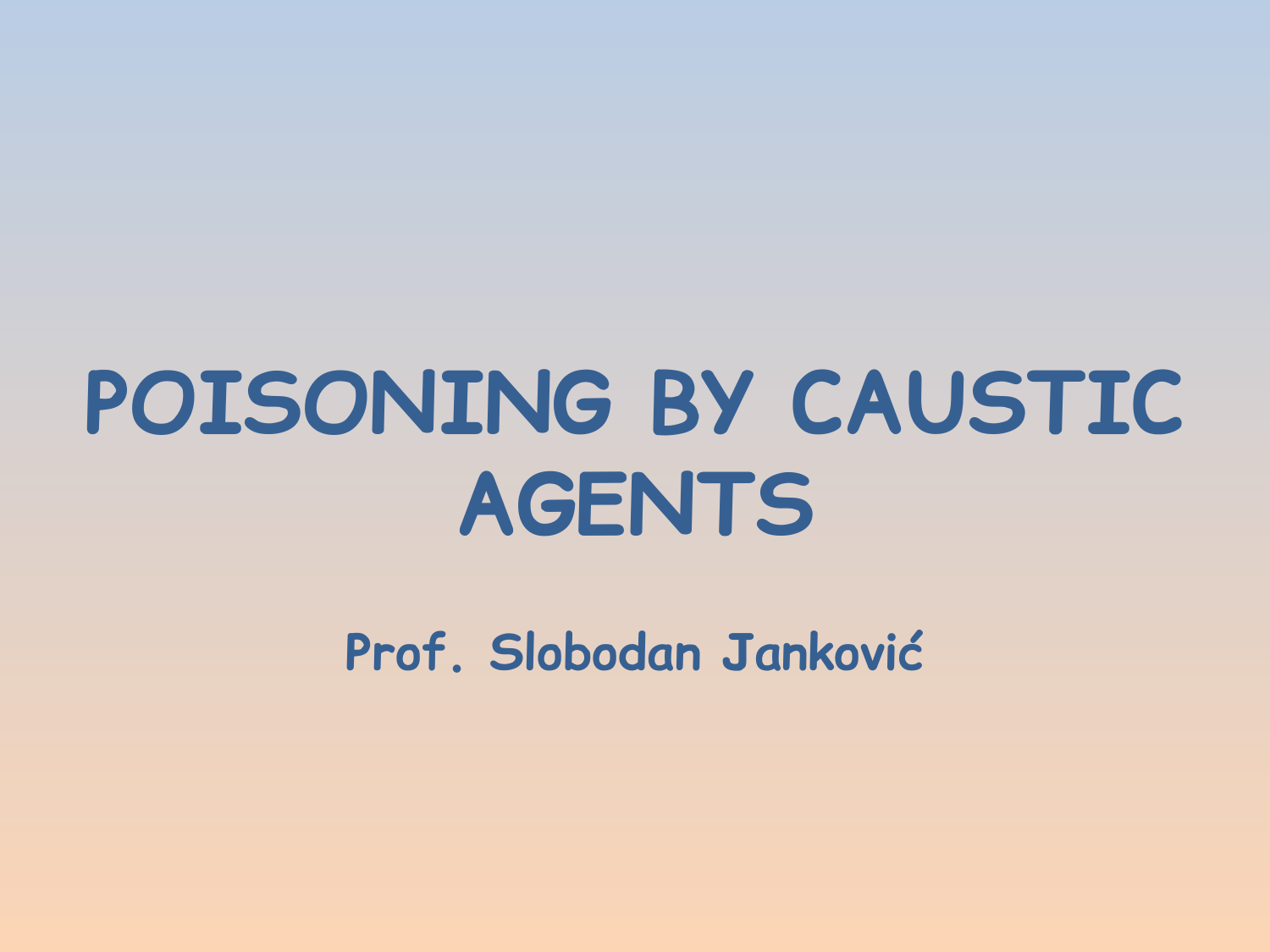

POISONING BY CAUSTIC AGENTS

Prof. Slobodan Janković